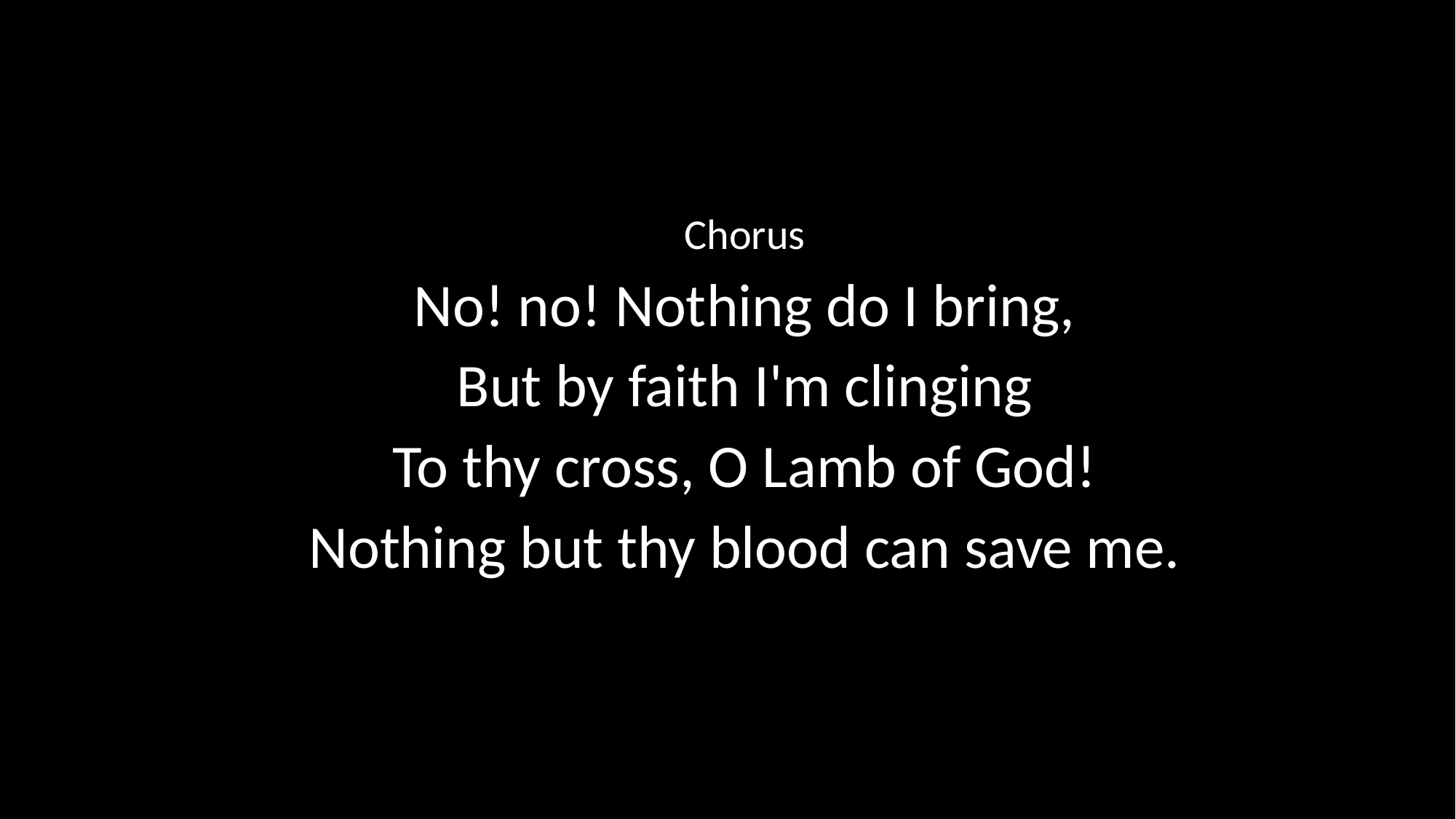

Chorus
No! no! Nothing do I bring,
But by faith I'm clinging
To thy cross, O Lamb of God!
Nothing but thy blood can save me.